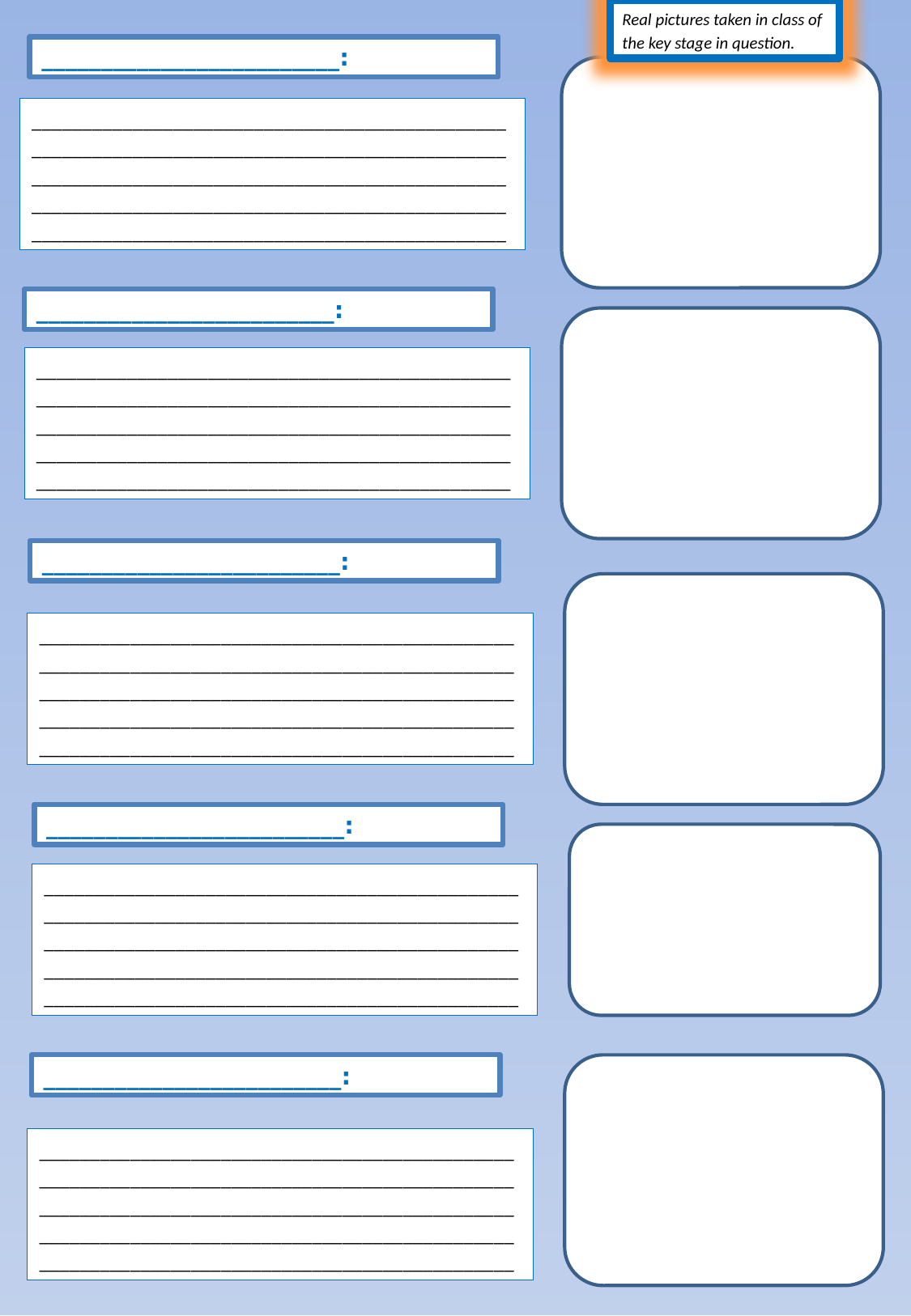

Real pictures taken in class of the key stage in question.
_________________________:

___________________________________________________________________________________________________________________________________________________________________________________________________________________________________________
_________________________:

___________________________________________________________________________________________________________________________________________________________________________________________________________________________________________
_________________________:

___________________________________________________________________________________________________________________________________________________________________________________________________________________________________________
_________________________:

___________________________________________________________________________________________________________________________________________________________________________________________________________________________________________
_________________________:

___________________________________________________________________________________________________________________________________________________________________________________________________________________________________________